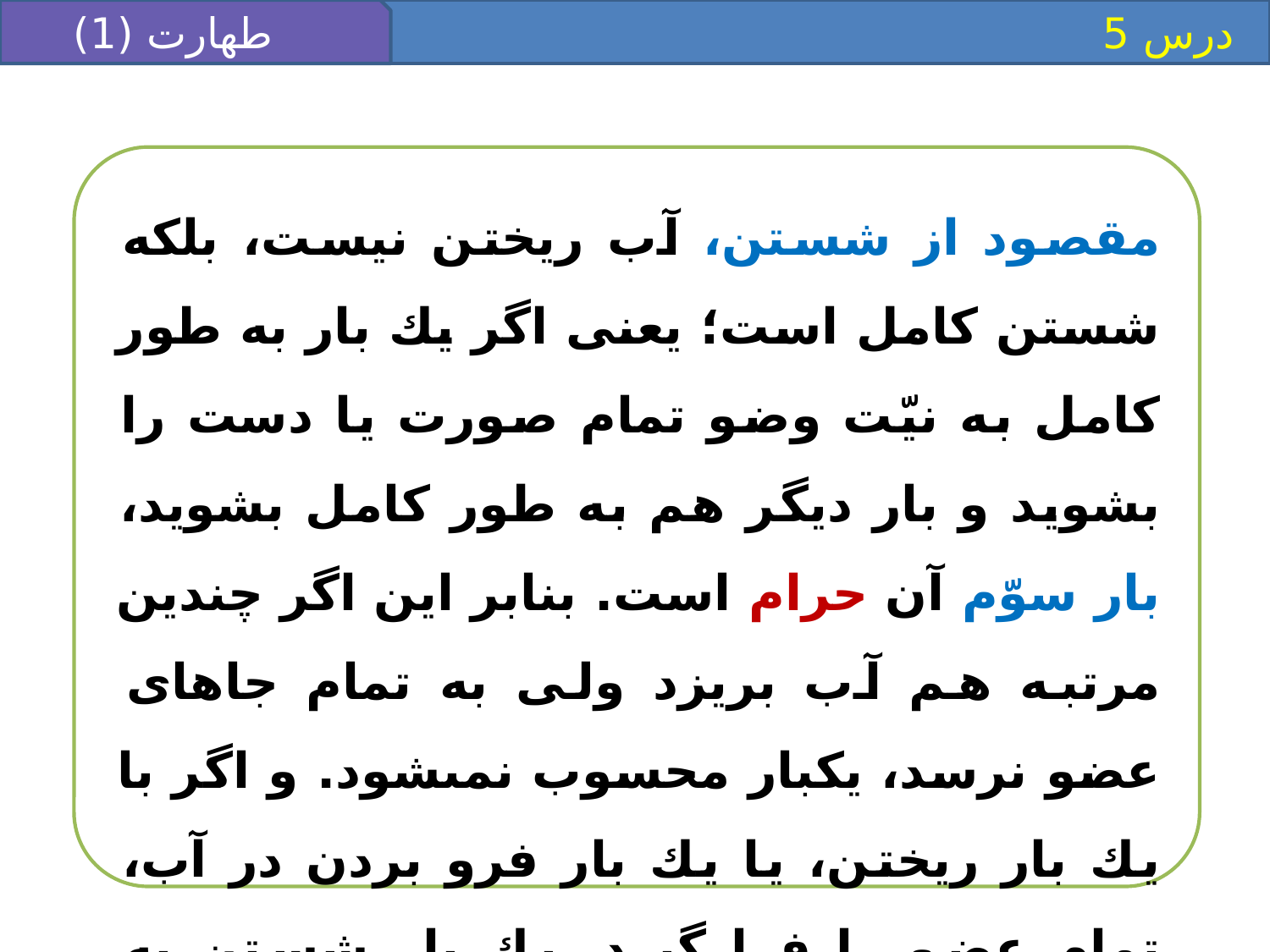

طهارت (1)
 درس 5

مقصود از شستن، آب ريختن نيست، بلكه شستن كامل است؛ يعنى اگر يك بار به طور كامل به نيّت وضو تمام صورت يا دست را بشويد و بار ديگر هم به طور كامل بشويد، بار سوّم آن حرام است. بنابر اين اگر چندين مرتبه هم آب بريزد ولى به تمام جاهاى عضو نرسد، يكبار محسوب نمى‏شود. و اگر با يك بار ريختن، يا يك بار فرو بردن در آب، تمام عضو را فرا گيرد. يك بار شستن به حساب مى‏آيد.